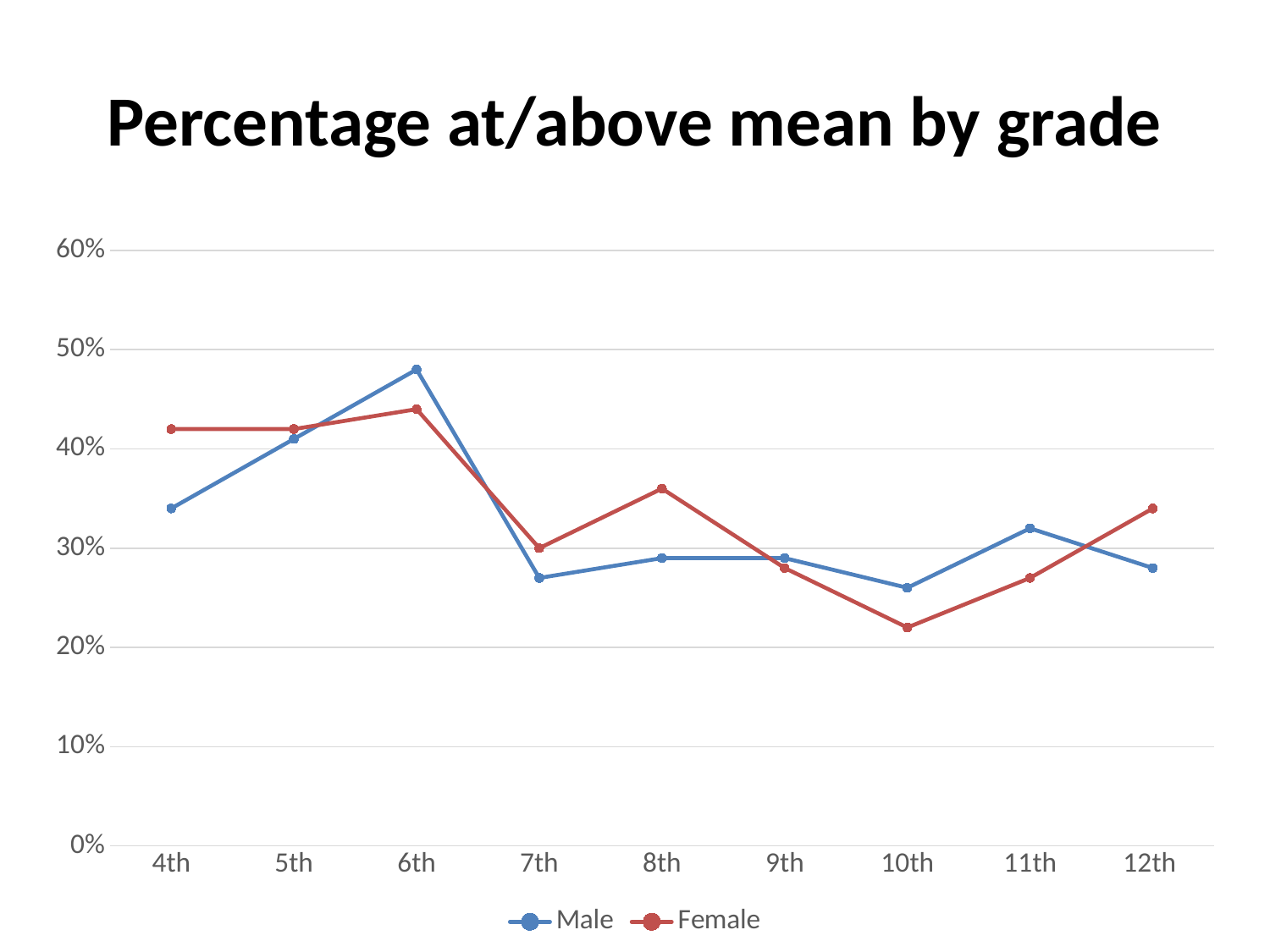

# Percentage at/above mean by grade

### Chart

| Category | Male | Female |
|---|---|---|
| 4th | 0.34 | 0.42 |
| 5th | 0.41 | 0.42 |
| 6th | 0.48 | 0.44 |
| 7th | 0.27 | 0.3 |
| 8th | 0.29 | 0.36 |
| 9th | 0.29 | 0.28 |
| 10th | 0.26 | 0.22 |
| 11th | 0.32 | 0.27 |
| 12th  | 0.28 | 0.34 |